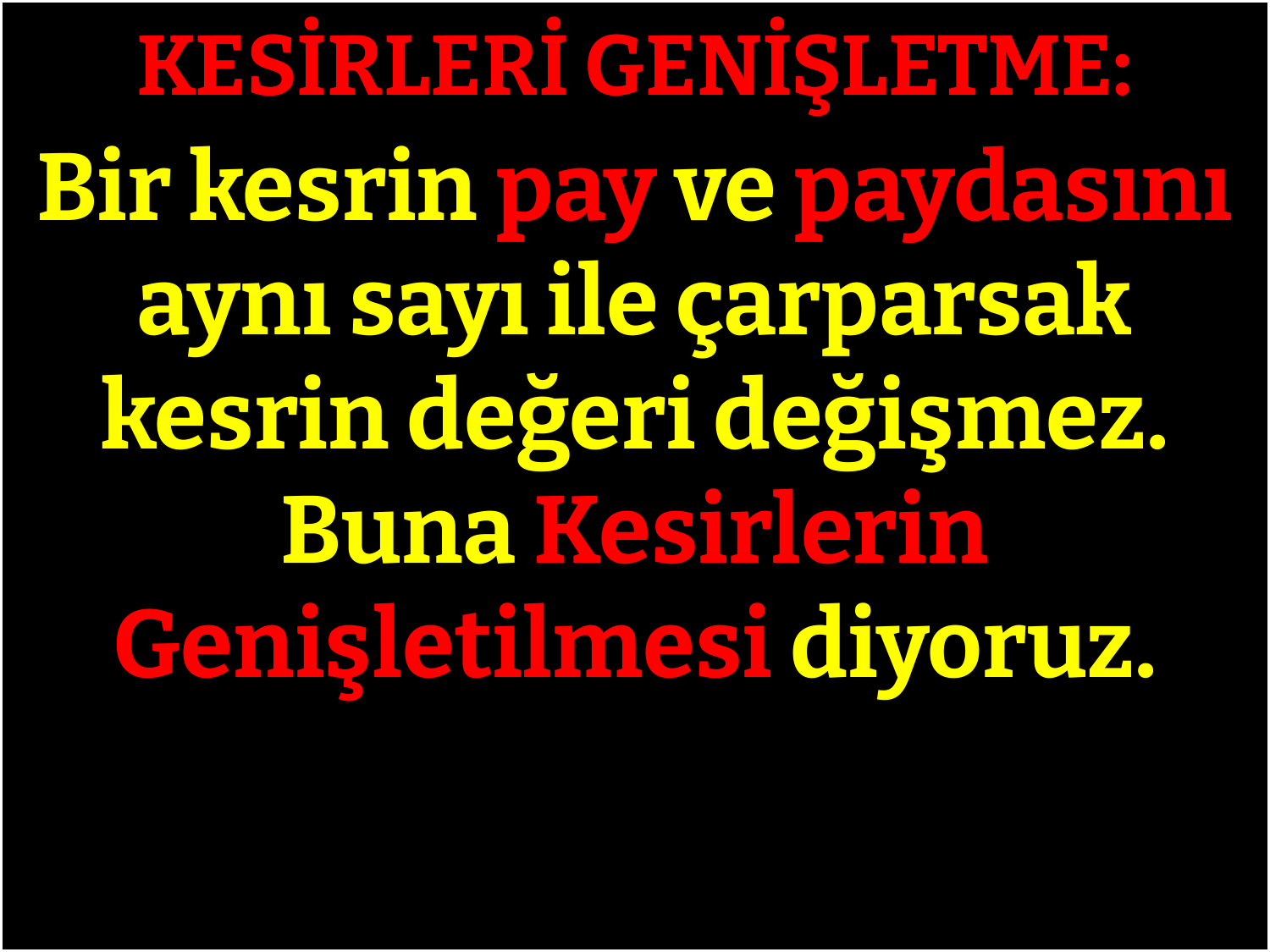

KESİRLERİ GENİŞLETME:
Bir kesrin pay ve paydasını aynı sayı ile çarparsak kesrin değeri değişmez. Buna Kesirlerin Genişletilmesi diyoruz.
#